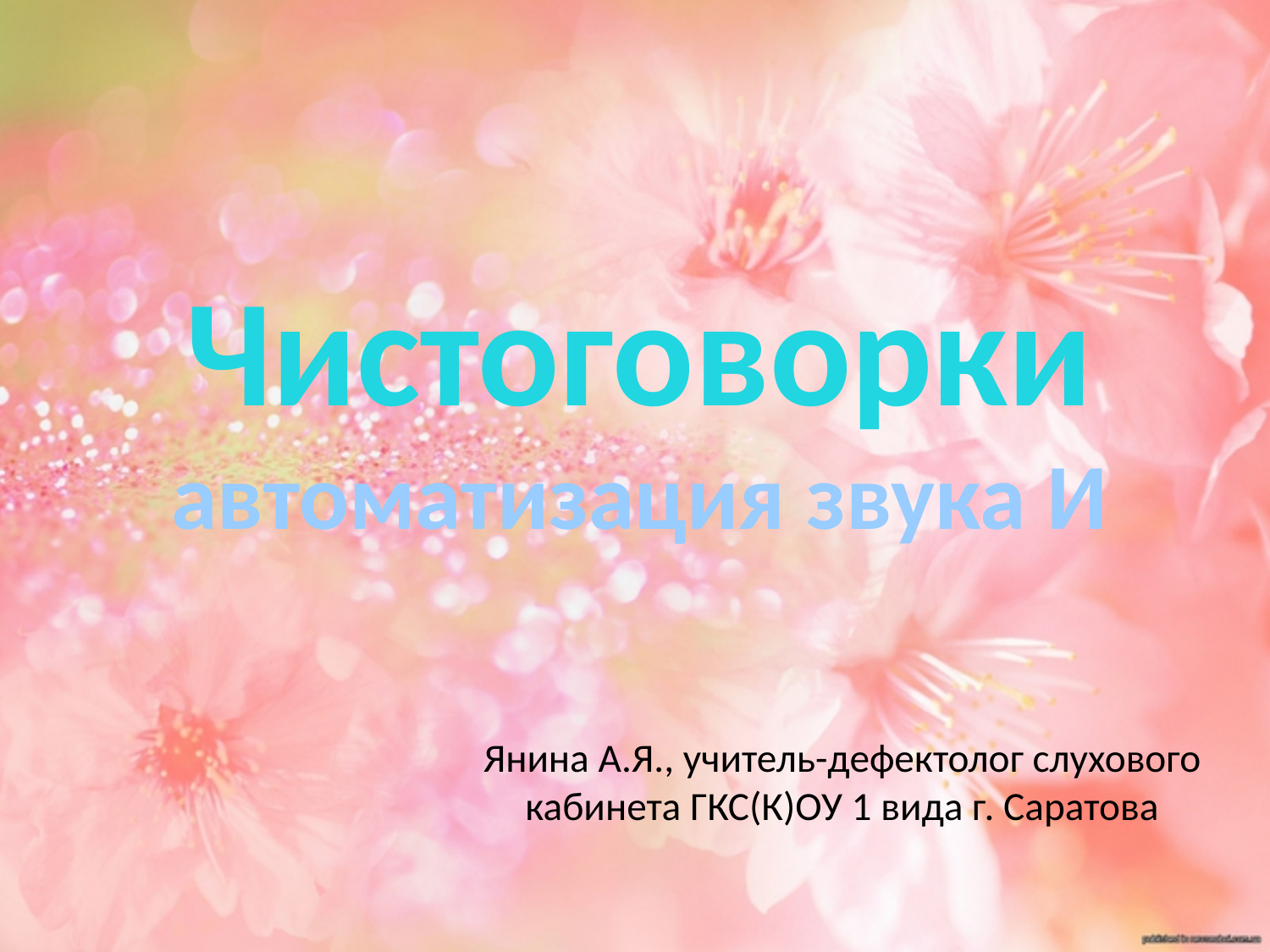

# Чистоговорки автоматизация звука И
Янина А.Я., учитель-дефектолог слухового кабинета ГКС(К)ОУ 1 вида г. Саратова